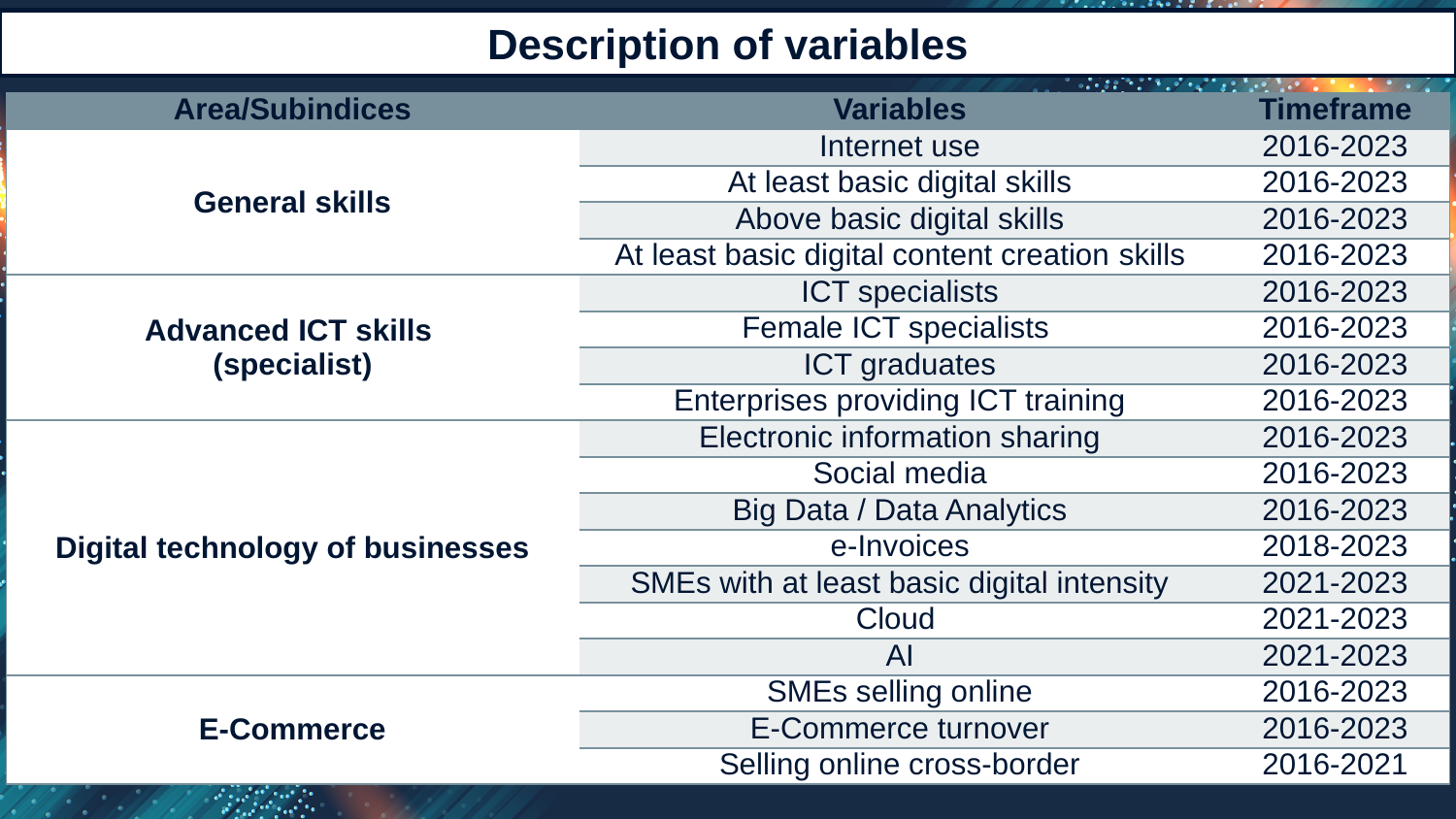

Description of variables
| Area/Subindices | Variables | Timeframe |
| --- | --- | --- |
| General skills | Internet use | 2016-2023 |
|  | At least basic digital skills | 2016-2023 |
|  | Above basic digital skills | 2016-2023 |
|  | At least basic digital content creation skills | 2016-2023 |
| Advanced ICT skills (specialist) | ICT specialists | 2016-2023 |
|  | Female ICT specialists | 2016-2023 |
|  | ICT graduates | 2016-2023 |
|  | Enterprises providing ICT training | 2016-2023 |
| Digital technology of businesses | Electronic information sharing | 2016-2023 |
|  | Social media | 2016-2023 |
|  | Big Data / Data Analytics | 2016-2023 |
|  | e-Invoices | 2018-2023 |
|  | SMEs with at least basic digital intensity | 2021-2023 |
|  | Cloud | 2021-2023 |
|  | AI | 2021-2023 |
| E-Commerce | SMEs selling online | 2016-2023 |
|  | E-Commerce turnover | 2016-2023 |
|  | Selling online cross-border | 2016-2021 |